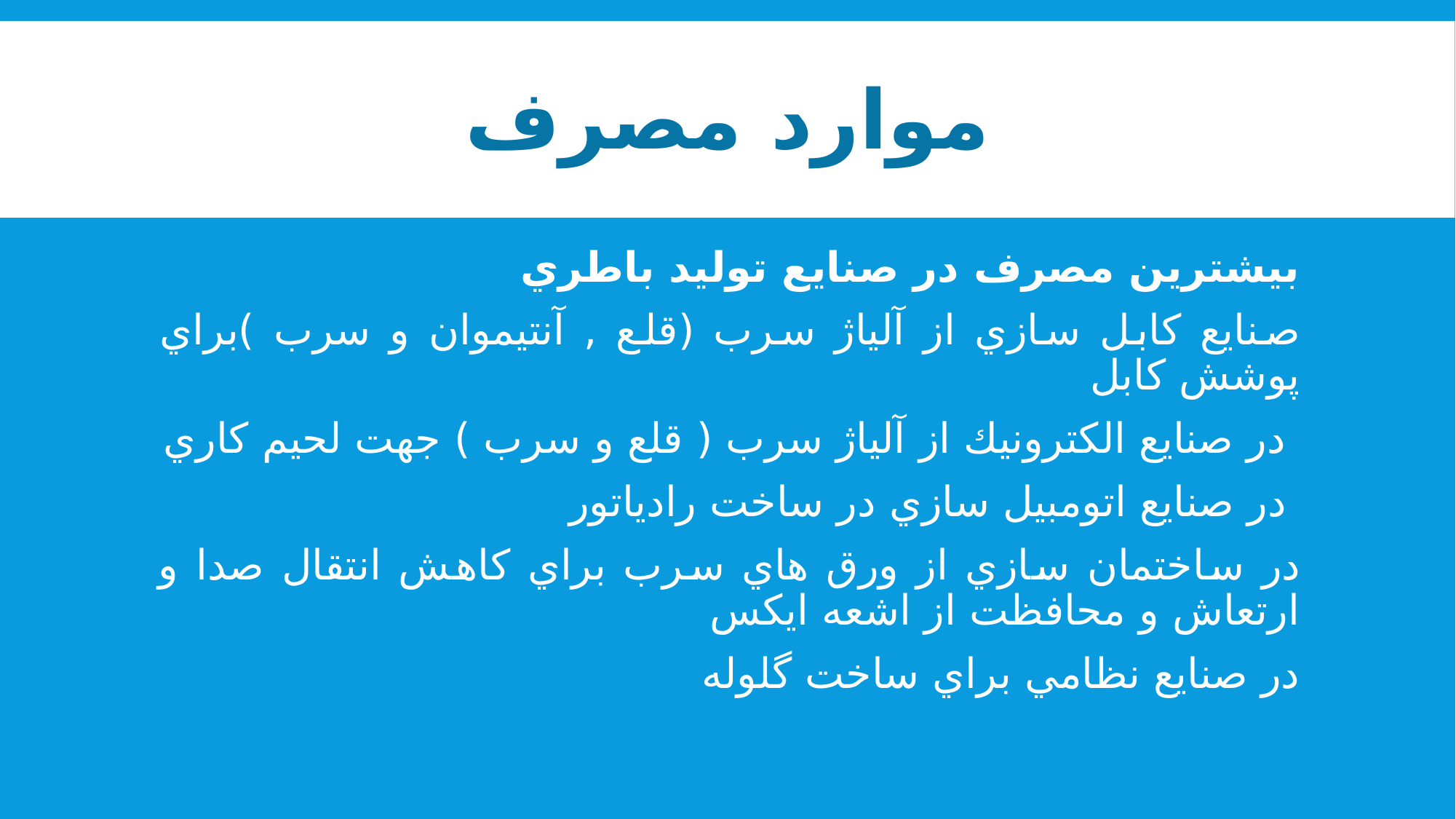

# موارد مصرف
بيشترين مصرف در صنايع توليد باطري
صنايع كابل سازي از آلياژ سرب (قلع , آنتيموان و سرب )براي پوشش كابل
 در صنايع الكترونيك از آلياژ سرب ( قلع و سرب ) جهت لحيم كاري
 در صنايع اتومبيل سازي در ساخت رادياتور
در ساختمان سازي از ورق هاي سرب براي كاهش انتقال صدا و ارتعاش و محافظت از اشعه ایکس
در صنايع نظامي براي ساخت گلوله